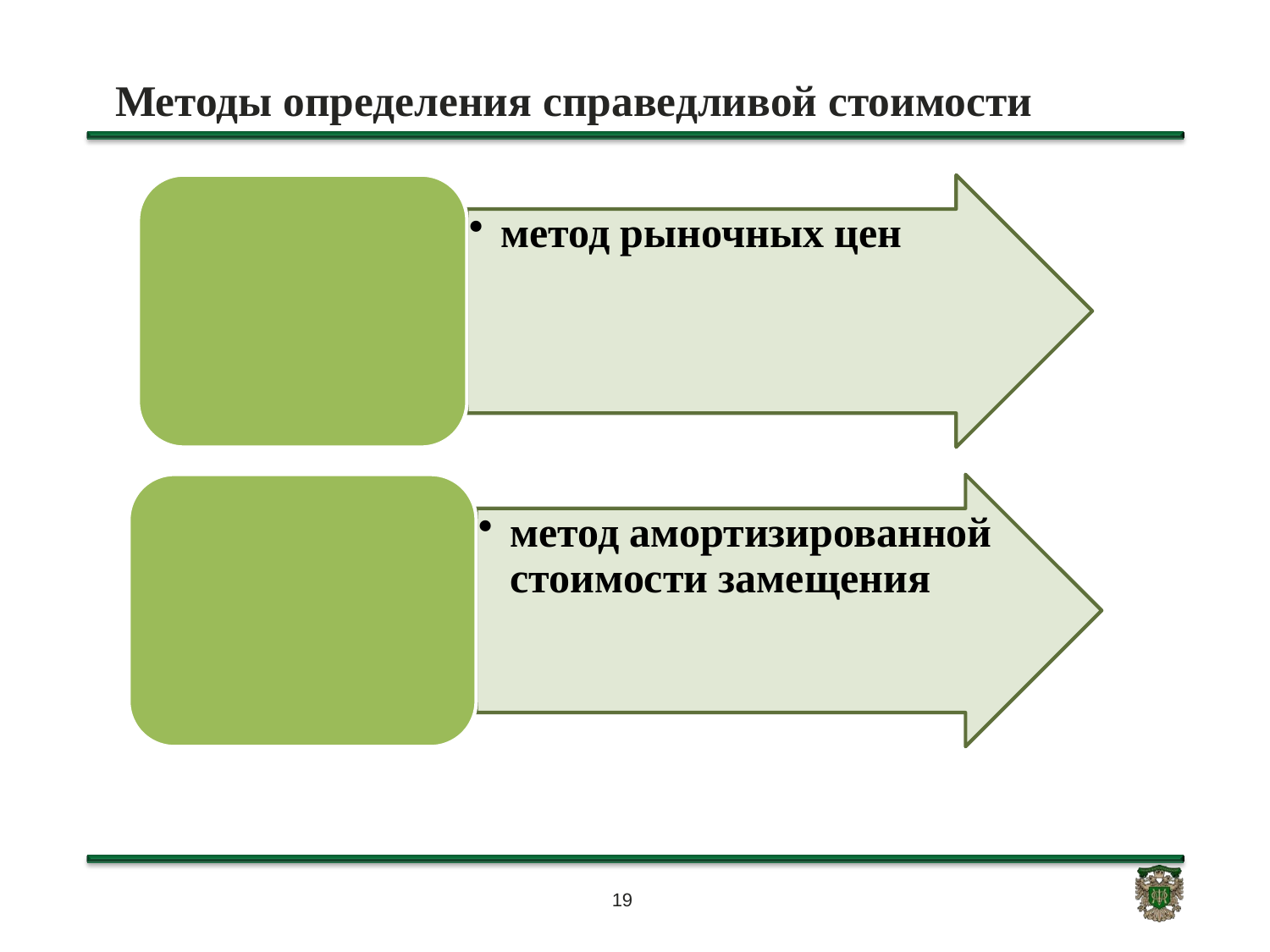

# Методы определения справедливой стоимости
метод рыночных цен

метод амортизированной стоимости замещения

19